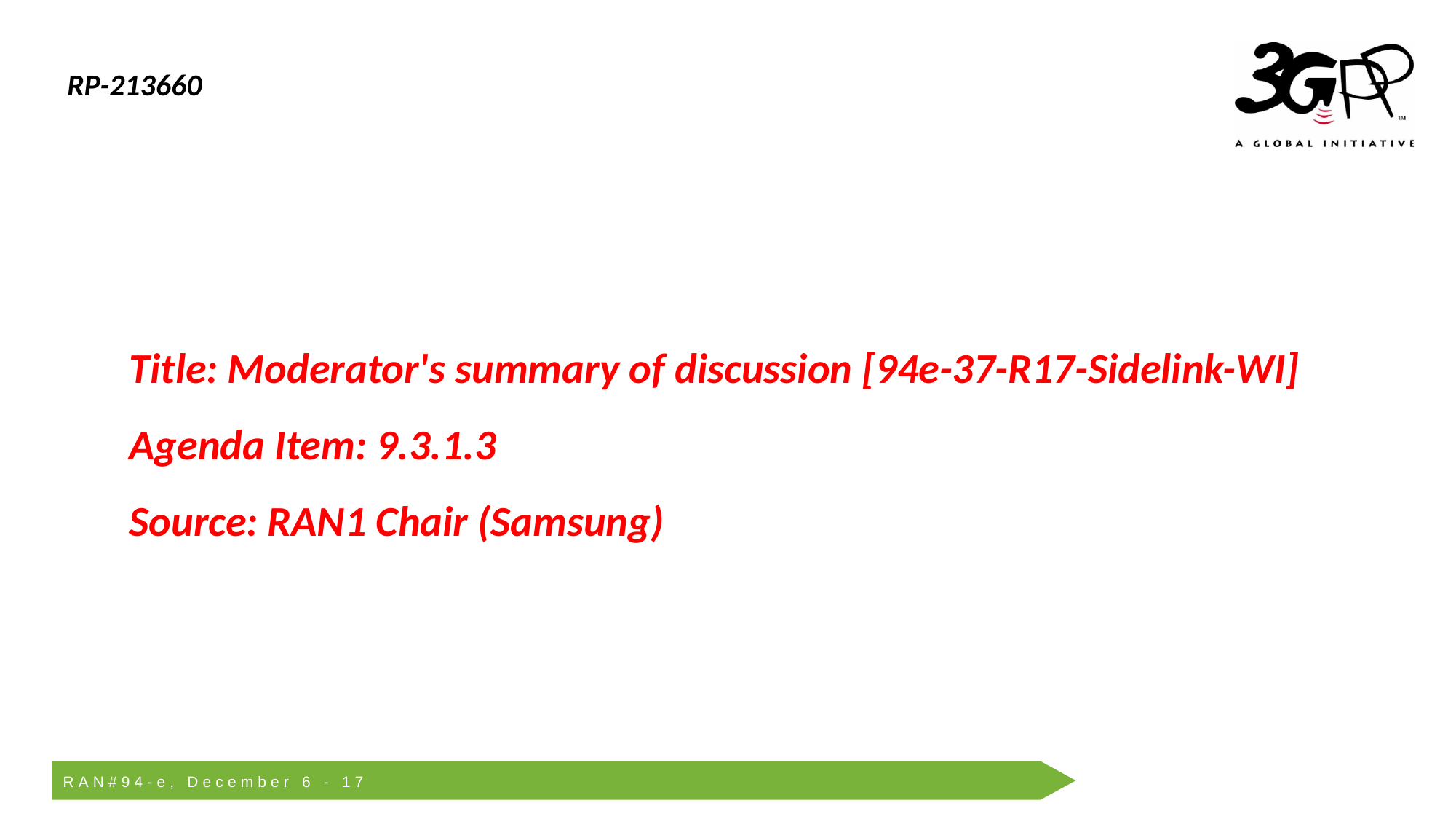

RP-213660
# Title: Moderator's summary of discussion [94e-37-R17-Sidelink-WI] Agenda Item: 9.3.1.3 Source: RAN1 Chair (Samsung)